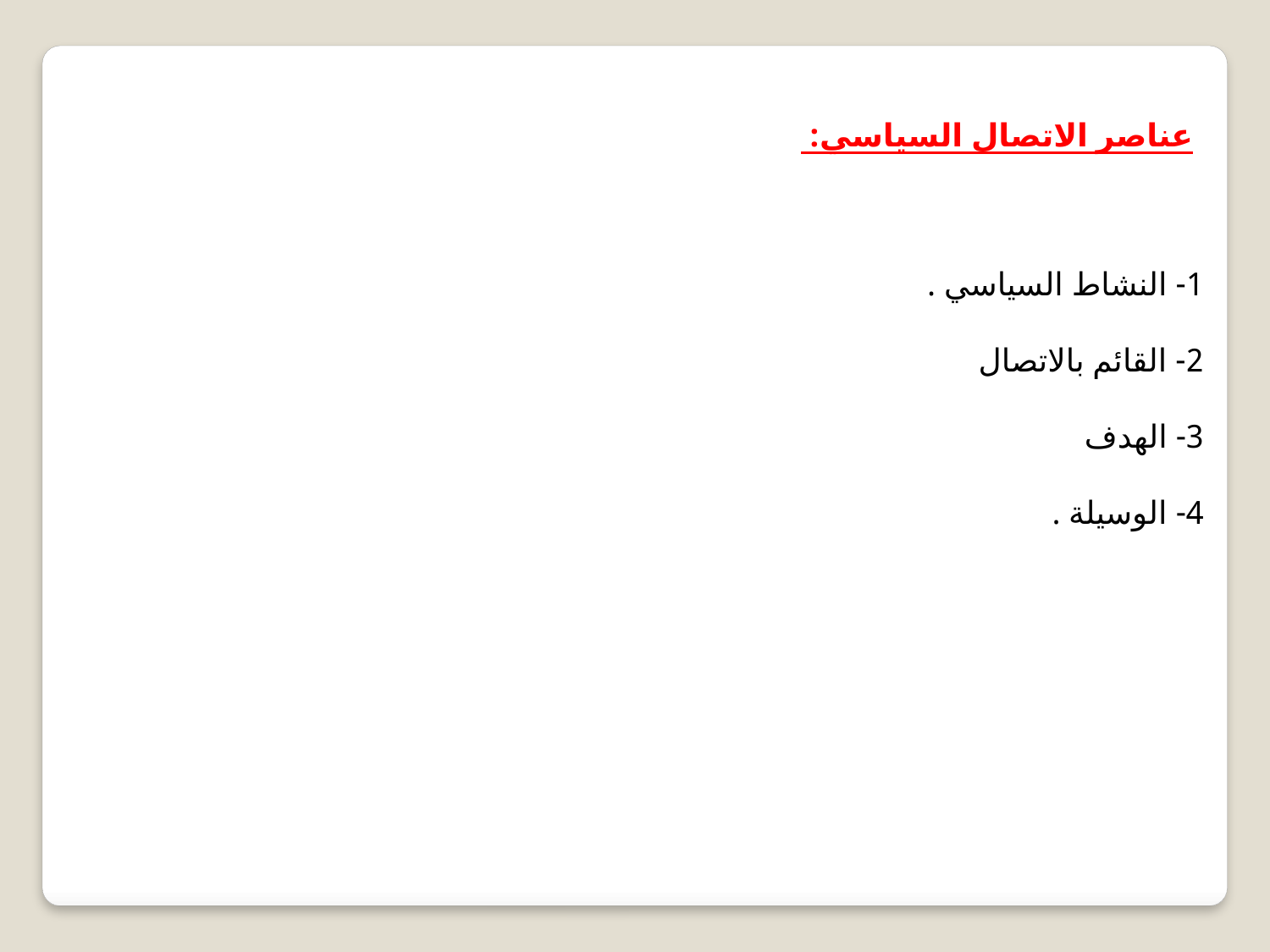

عناصر الاتصال السياسي:

1- النشاط السياسي .

2- القائم بالاتصال

3- الهدف

4- الوسيلة .